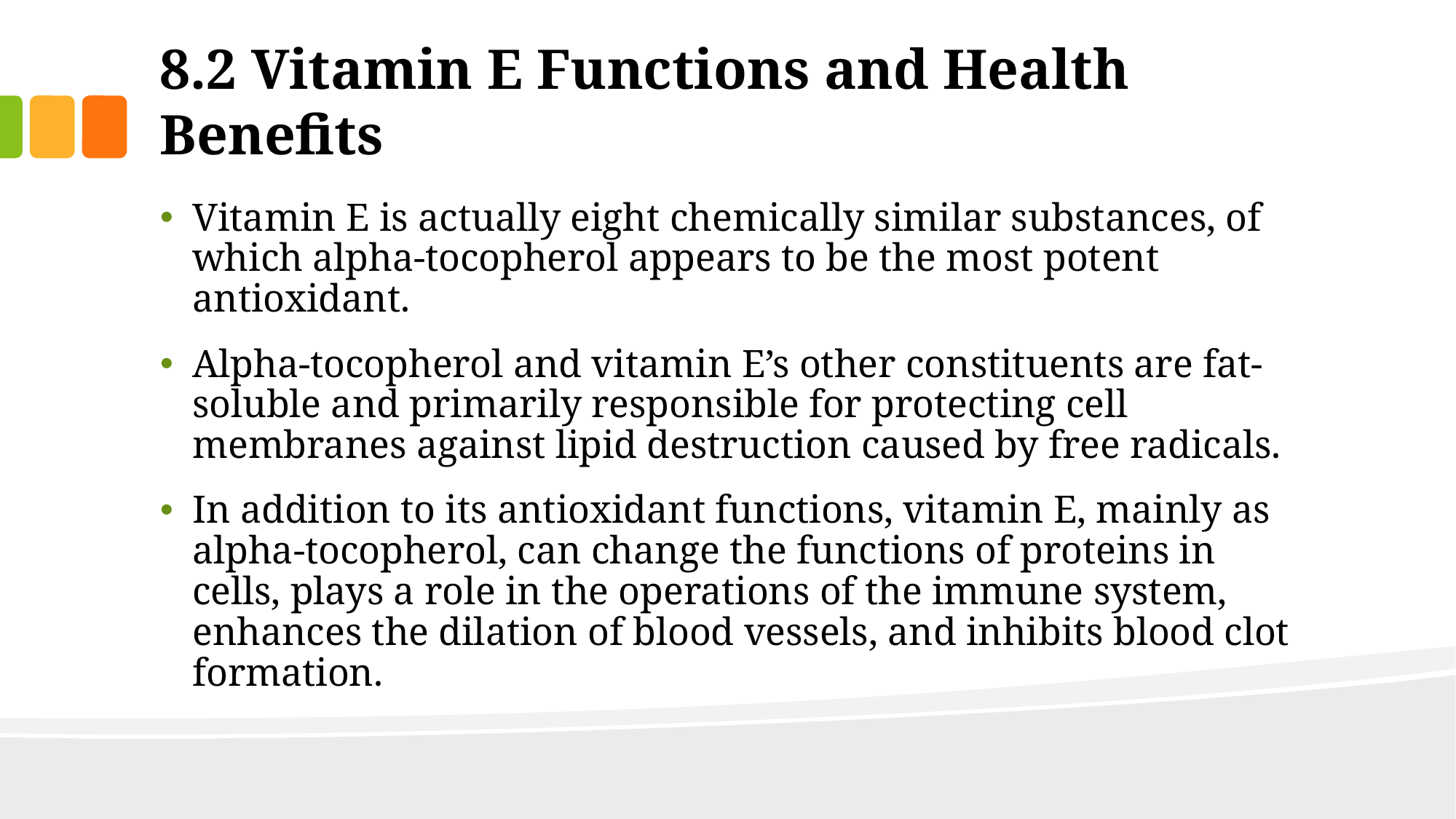

# 8.2 Vitamin E Functions and Health Benefits
Vitamin E is actually eight chemically similar substances, of which alpha-tocopherol appears to be the most potent antioxidant.
Alpha-tocopherol and vitamin E’s other constituents are fat-soluble and primarily responsible for protecting cell membranes against lipid destruction caused by free radicals.
In addition to its antioxidant functions, vitamin E, mainly as alpha-tocopherol, can change the functions of proteins in cells, plays a role in the operations of the immune system, enhances the dilation of blood vessels, and inhibits blood clot formation.